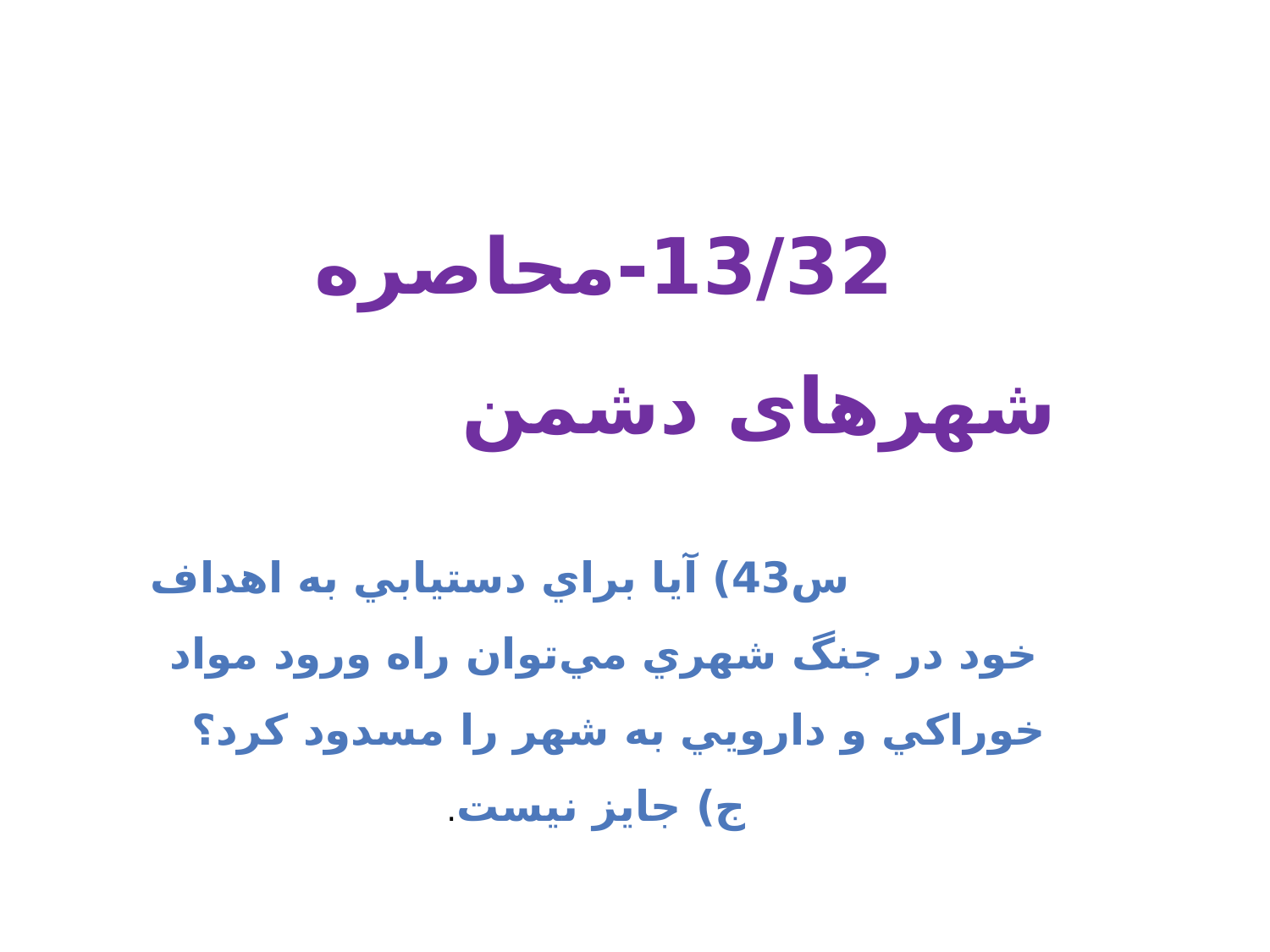

13/32-محاصره شهرهای دشمن                                                                                                  س43) آيا براي دستيابي به اهداف خود در جنگ شهري مي‌توان راه ورود مواد خوراكي و دارويي به شهر را مسدود كرد؟
 ج) جايز نيست.